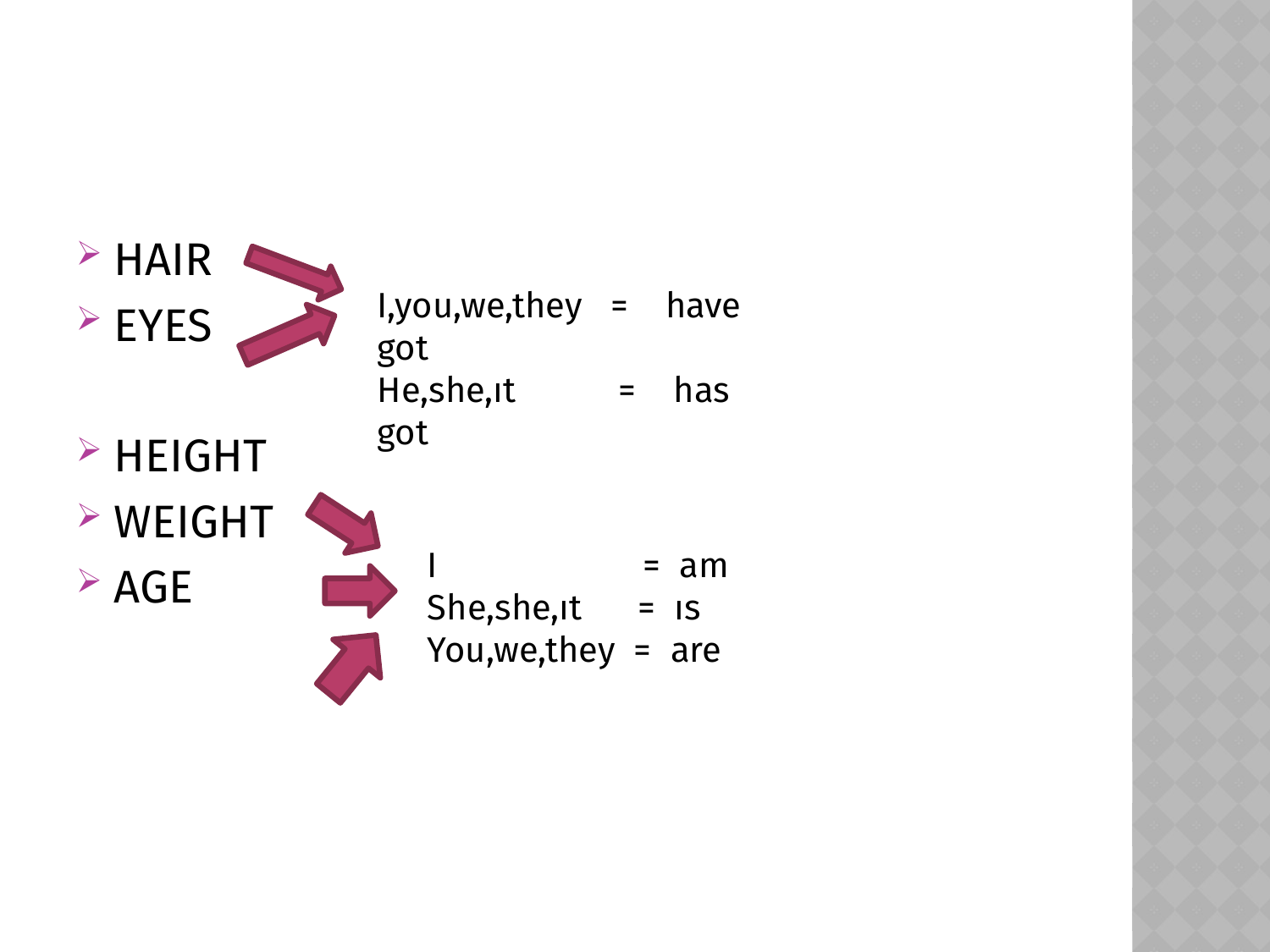

#
HAIR
EYES

HEIGHT
WEIGHT
AGE

I,you,we,they   =    have got
He,she,ıt           =    has got

I                      =  am
She,she,ıt      =  ıs
You,we,they  =  are